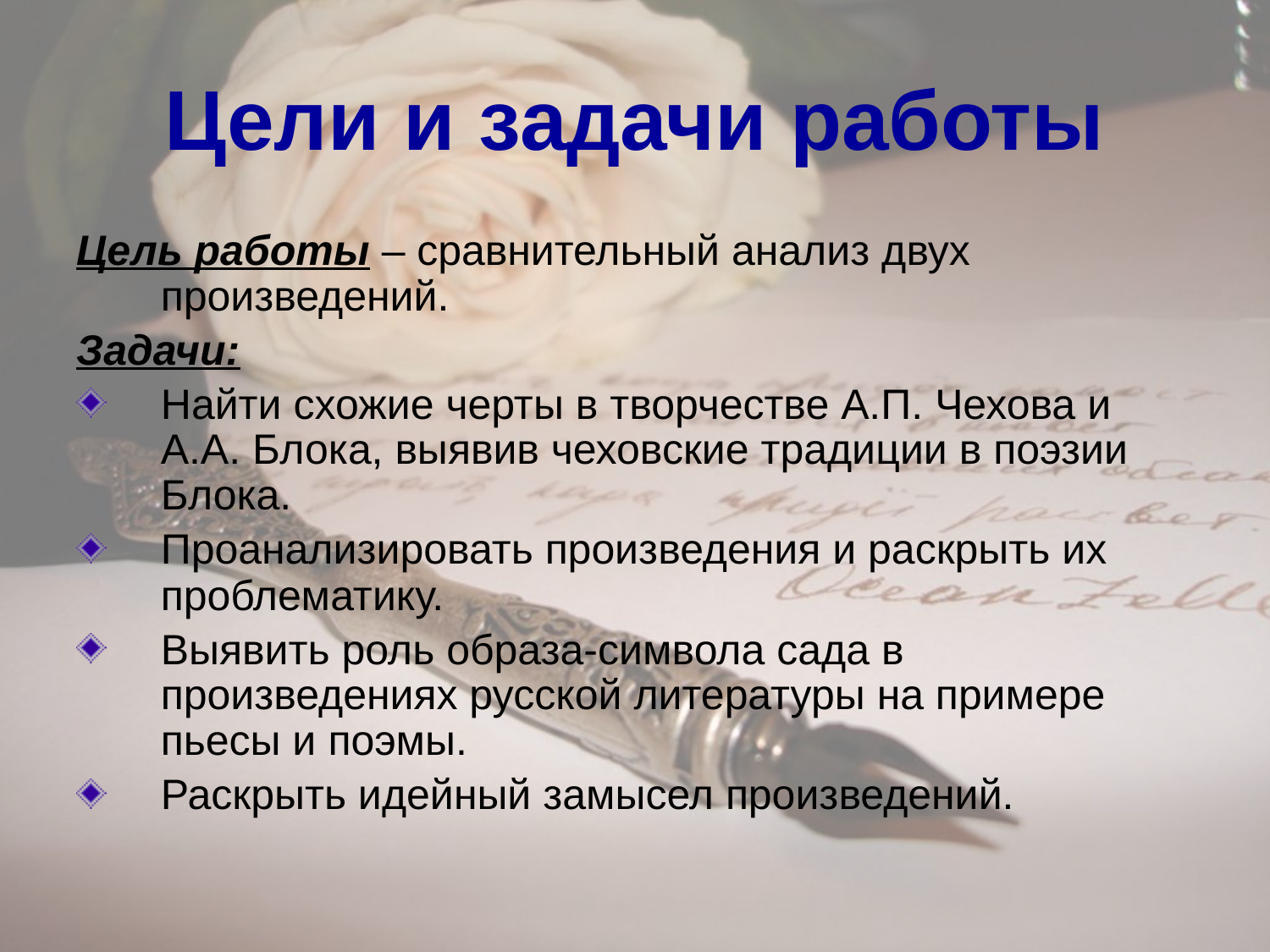

# Цели и задачи работы
Цель работы – сравнительный анализ двух произведений.
Задачи:
Найти схожие черты в творчестве А.П. Чехова и А.А. Блока, выявив чеховские традиции в поэзии Блока.
Проанализировать произведения и раскрыть их проблематику.
Выявить роль образа-символа сада в произведениях русской литературы на примере пьесы и поэмы.
Раскрыть идейный замысел произведений.